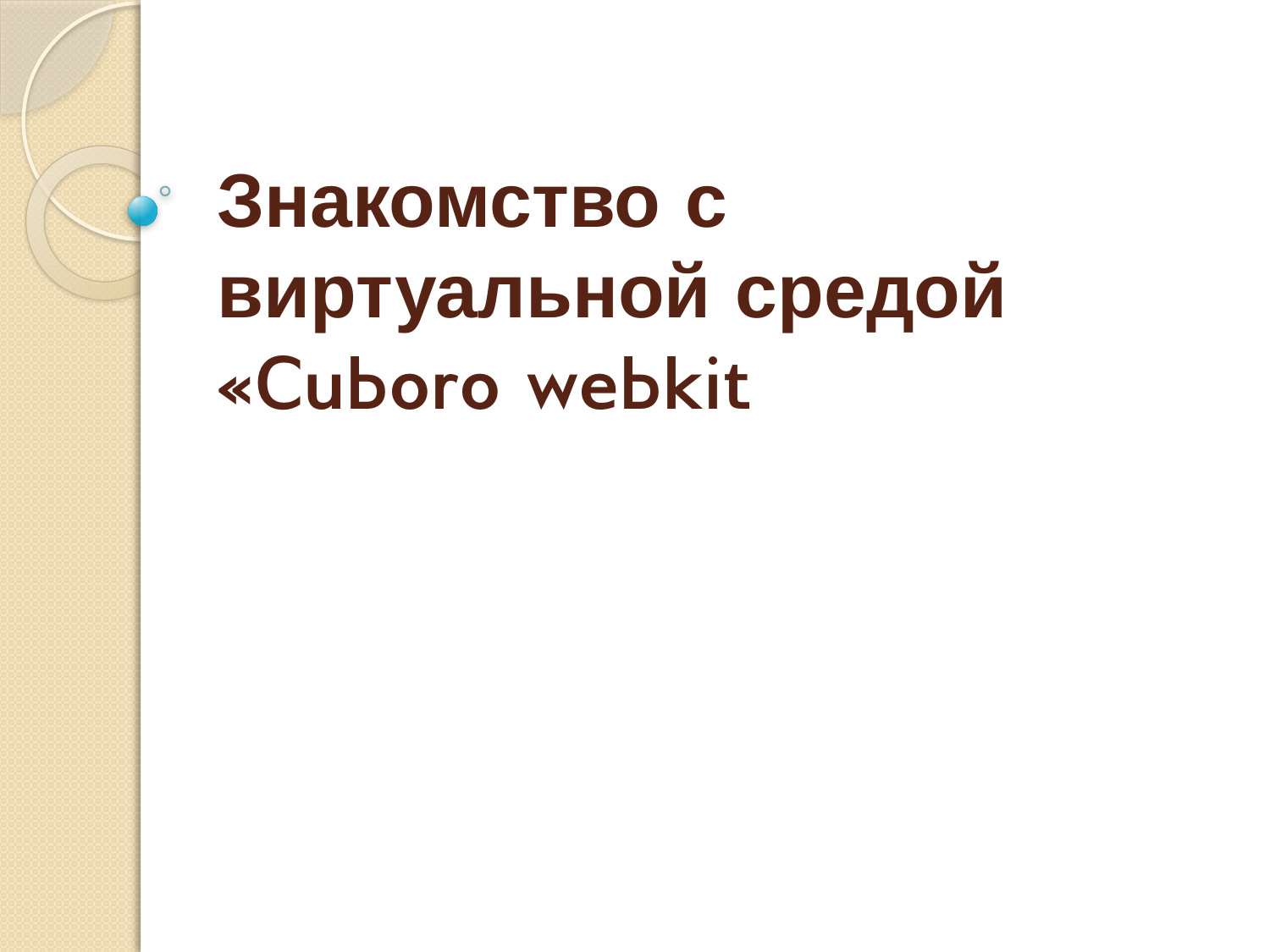

# Знакомство с виртуальной средой «Cuboro webkit